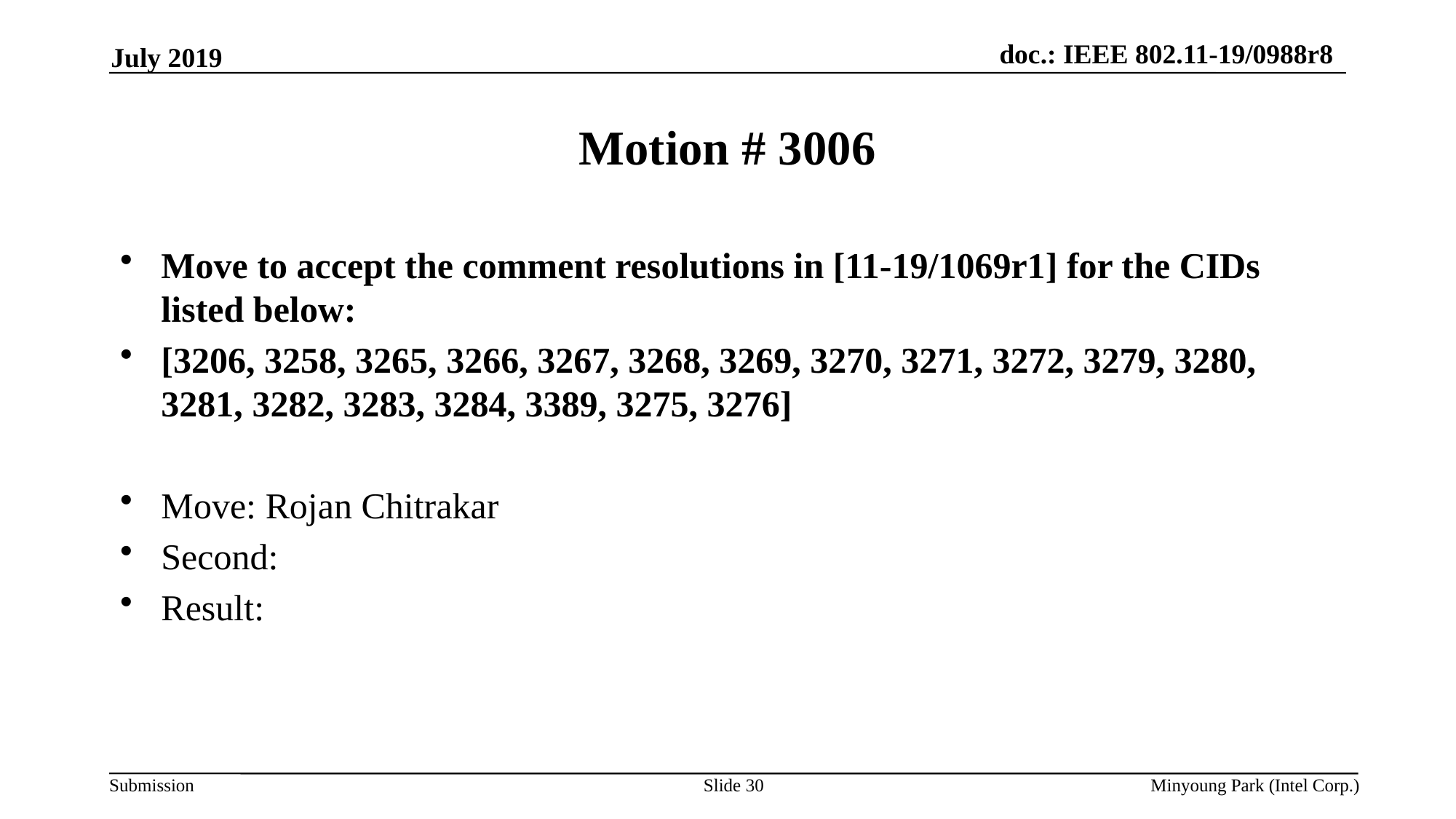

July 2019
# Motion # 3006
Move to accept the comment resolutions in [11-19/1069r1] for the CIDs listed below:
[3206, 3258, 3265, 3266, 3267, 3268, 3269, 3270, 3271, 3272, 3279, 3280, 3281, 3282, 3283, 3284, 3389, 3275, 3276]

Move: Rojan Chitrakar
Second:
Result:

Slide 30
Minyoung Park (Intel Corp.)